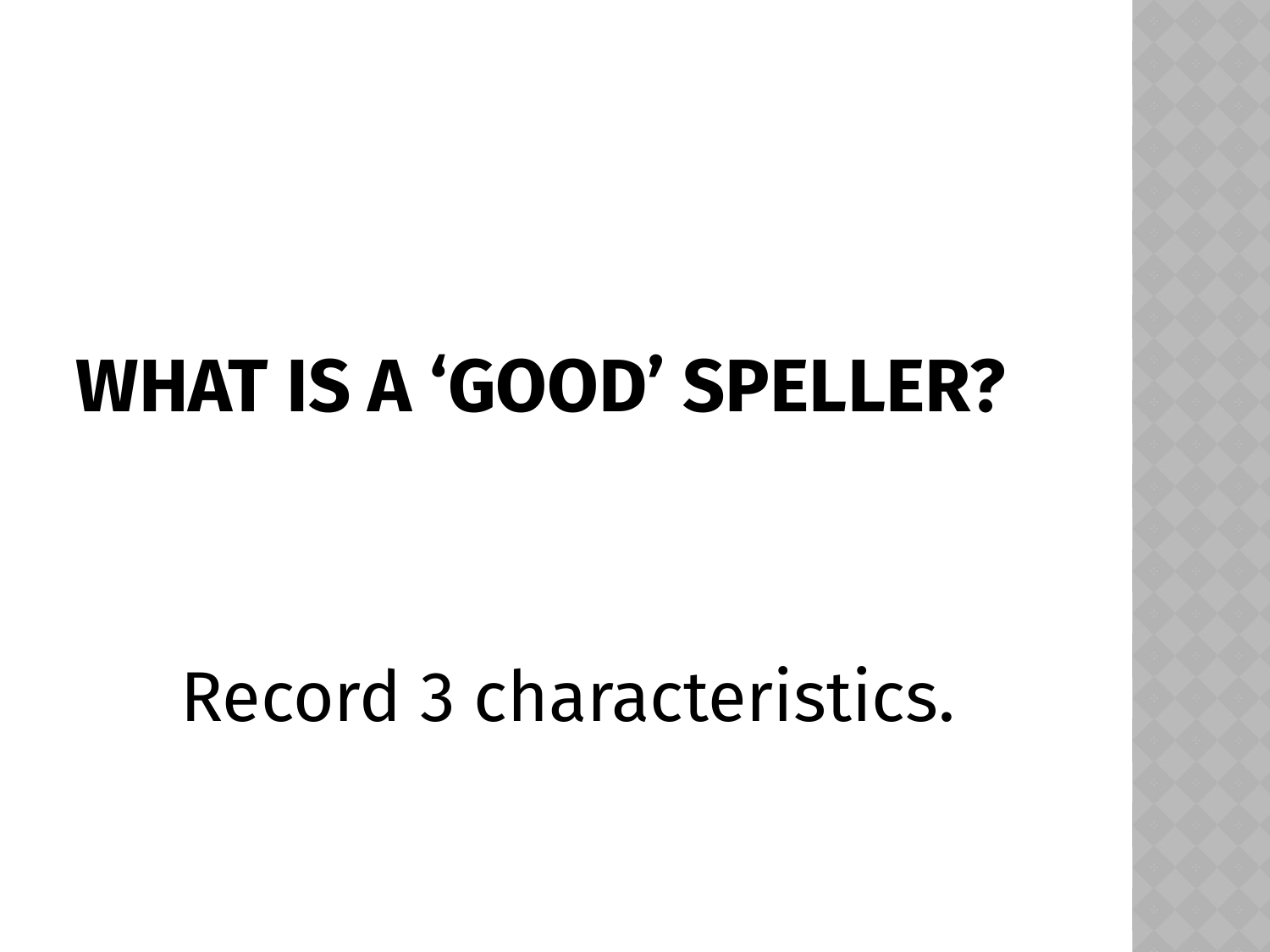

# What is a ‘good’ speller?
Record 3 characteristics.